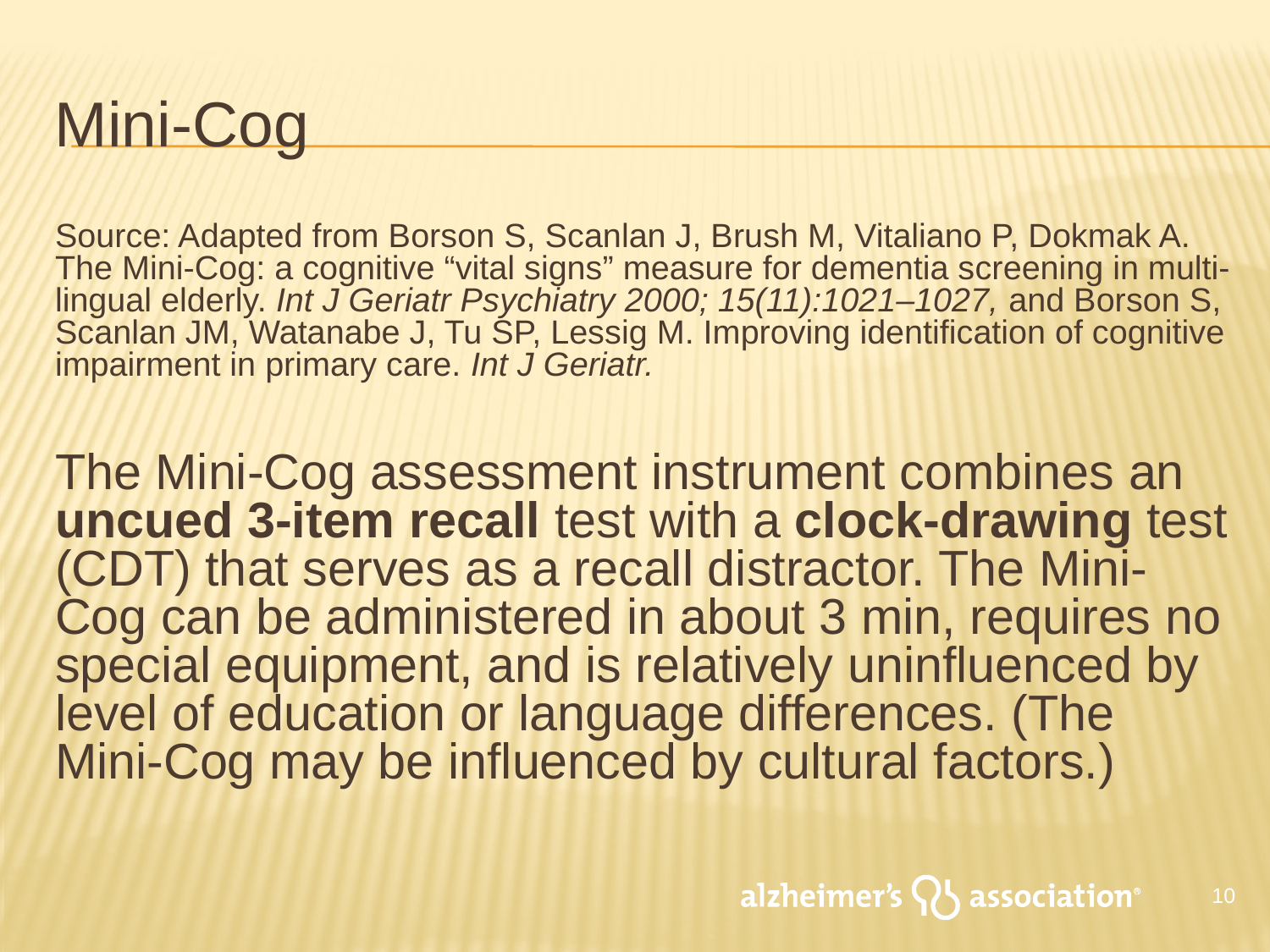

# Mini-Cog
Source: Adapted from Borson S, Scanlan J, Brush M, Vitaliano P, Dokmak A. The Mini-Cog: a cognitive “vital signs” measure for dementia screening in multi-lingual elderly. Int J Geriatr Psychiatry 2000; 15(11):1021–1027, and Borson S, Scanlan JM, Watanabe J, Tu SP, Lessig M. Improving identification of cognitive impairment in primary care. Int J Geriatr.

The Mini-Cog assessment instrument combines an uncued 3-item recall test with a clock-drawing test (CDT) that serves as a recall distractor. The Mini-Cog can be administered in about 3 min, requires no special equipment, and is relatively uninfluenced by level of education or language differences. (The Mini-Cog may be influenced by cultural factors.)

10